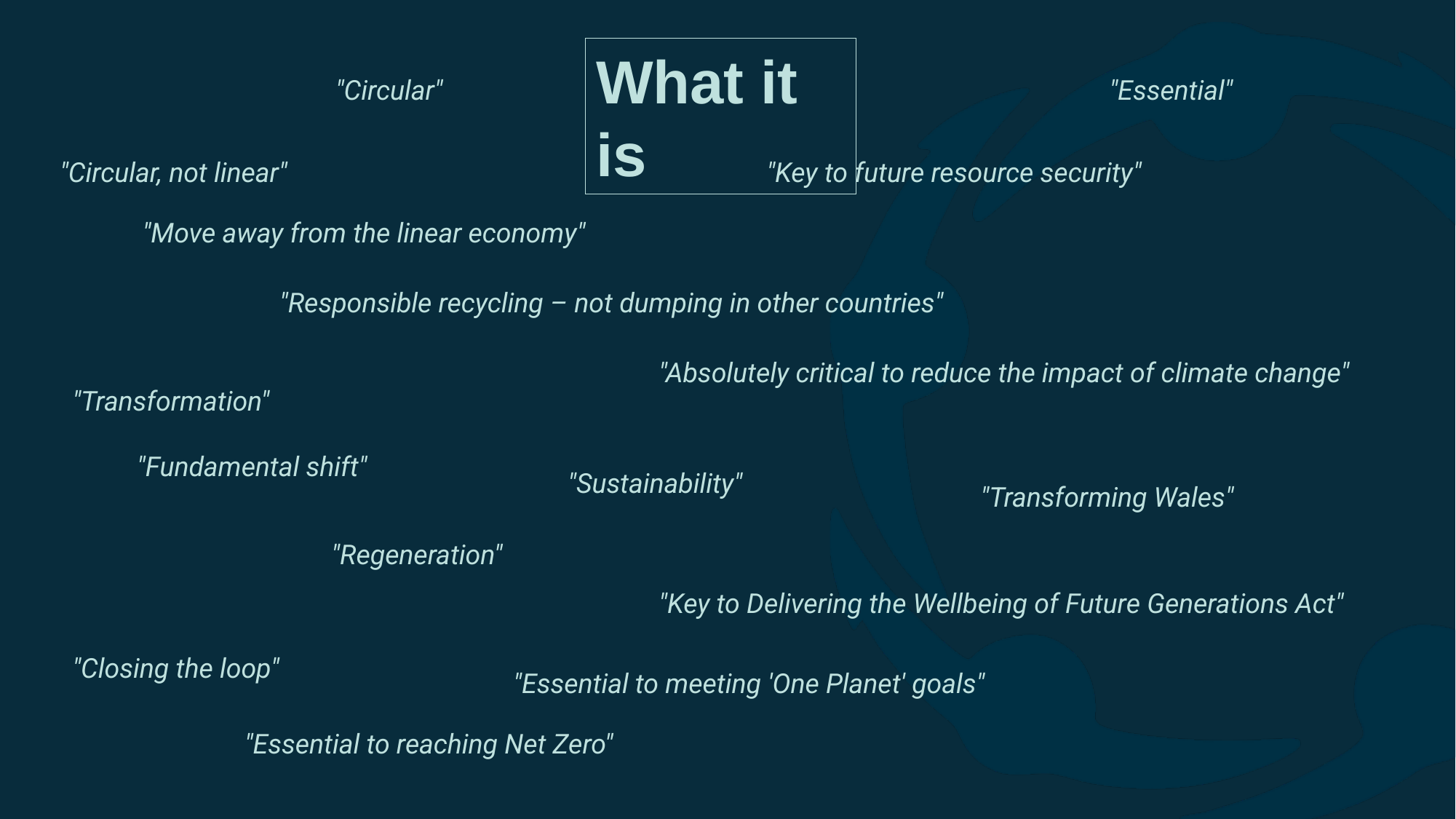

What it is
"Essential"
"Circular"
"Key to future resource security"
"Circular, not linear"
"Move away from the linear economy"
"Responsible recycling – not dumping in other countries"
"Absolutely critical to reduce the impact of climate change"
"Transformation"
"Fundamental shift"
"Sustainability"
"Transforming Wales"
"Regeneration"
"Key to Delivering the Wellbeing of Future Generations Act"
"Closing the loop"
"Essential to meeting 'One Planet' goals"
"Essential to reaching Net Zero"